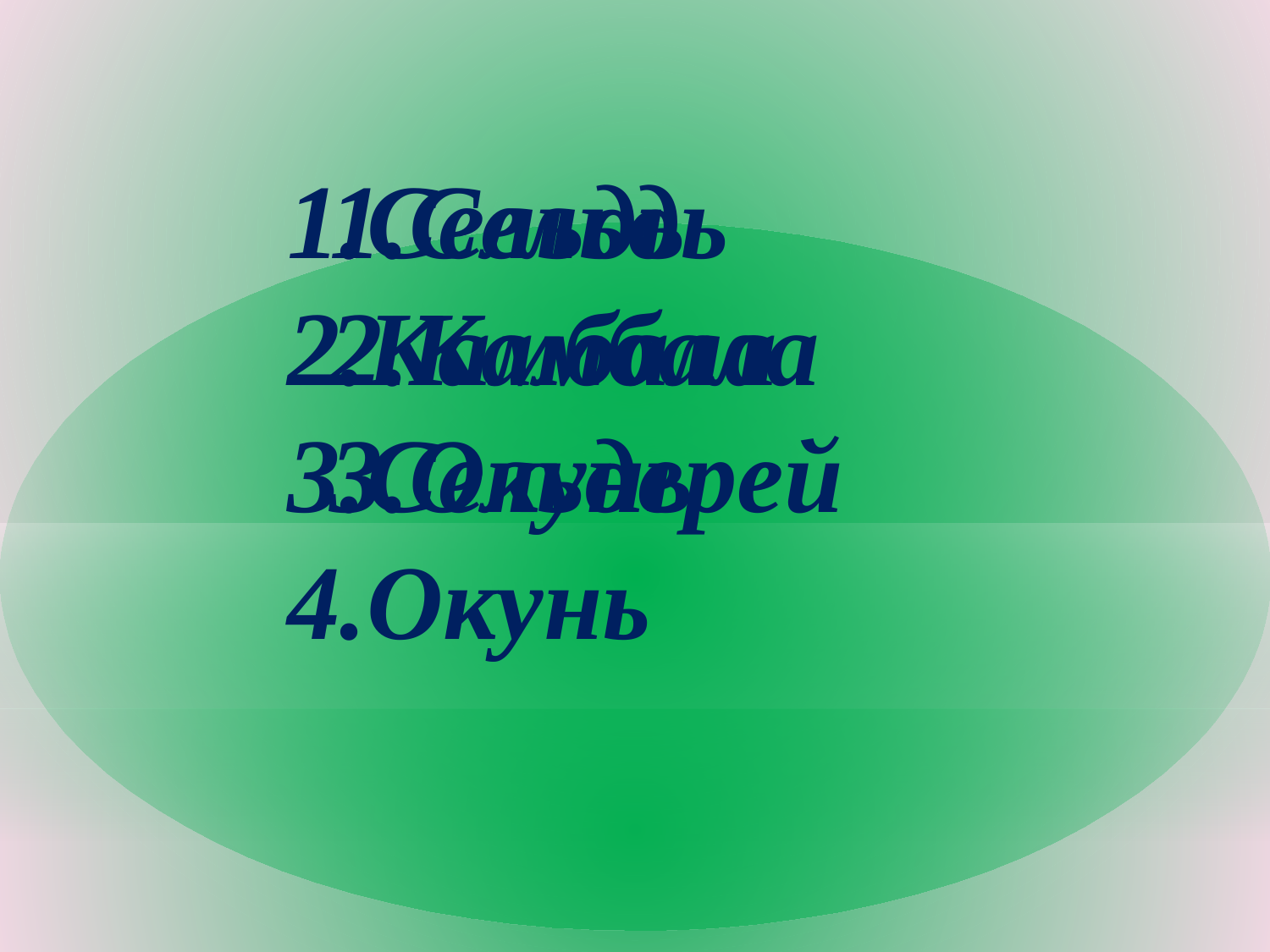

Сельдь
Камбала
Сельдерей
Окунь
Сельдь
Камбала
3.Окунь